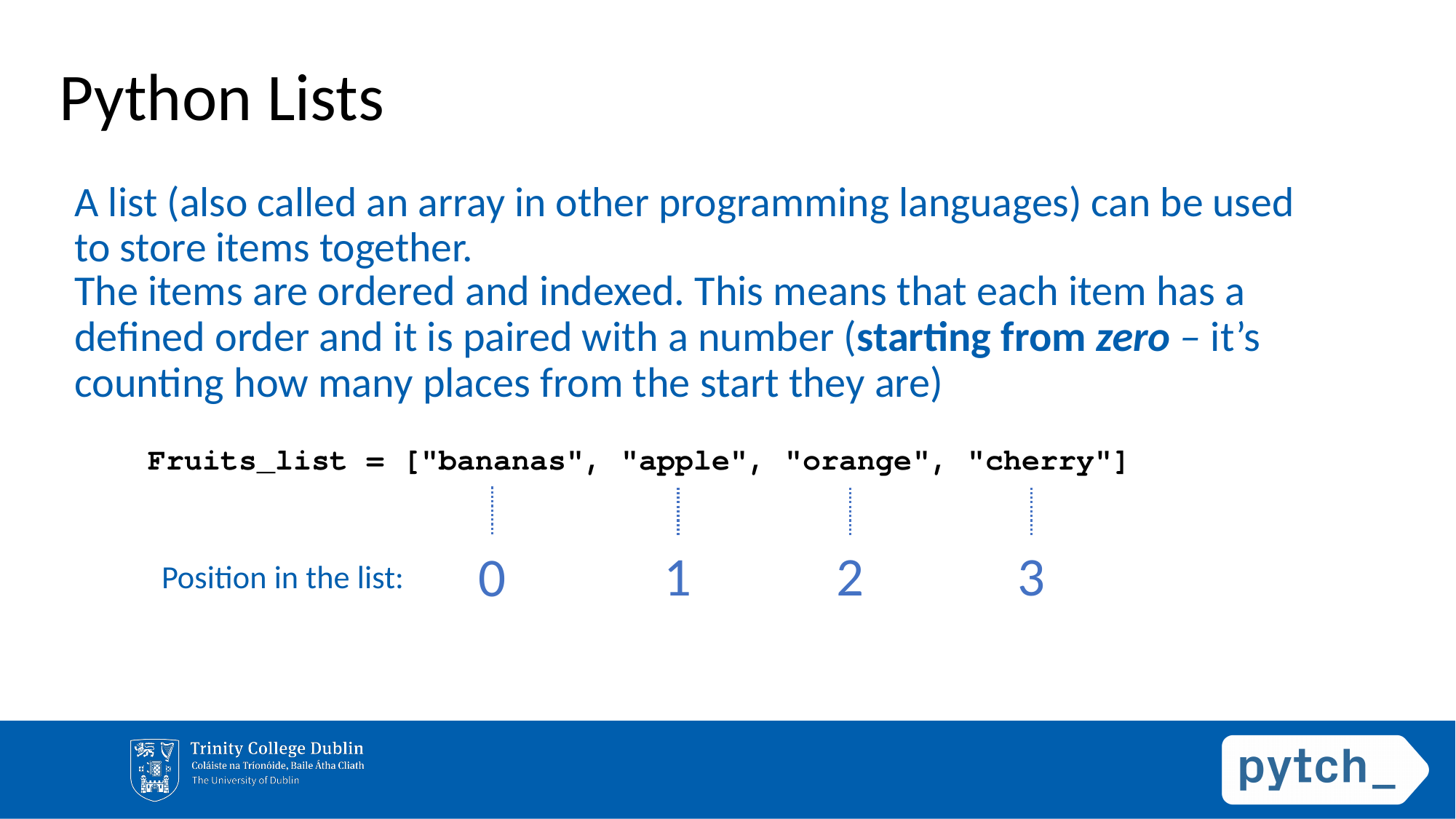

# Python Lists
A list (also called an array in other programming languages) can be used to store items together.
The items are ordered and indexed. This means that each item has a defined order and it is paired with a number (starting from zero – it’s counting how many places from the start they are)
Fruits_list = ["bananas", "apple", "orange", "cherry"]
2
3
1
0
Position in the list: